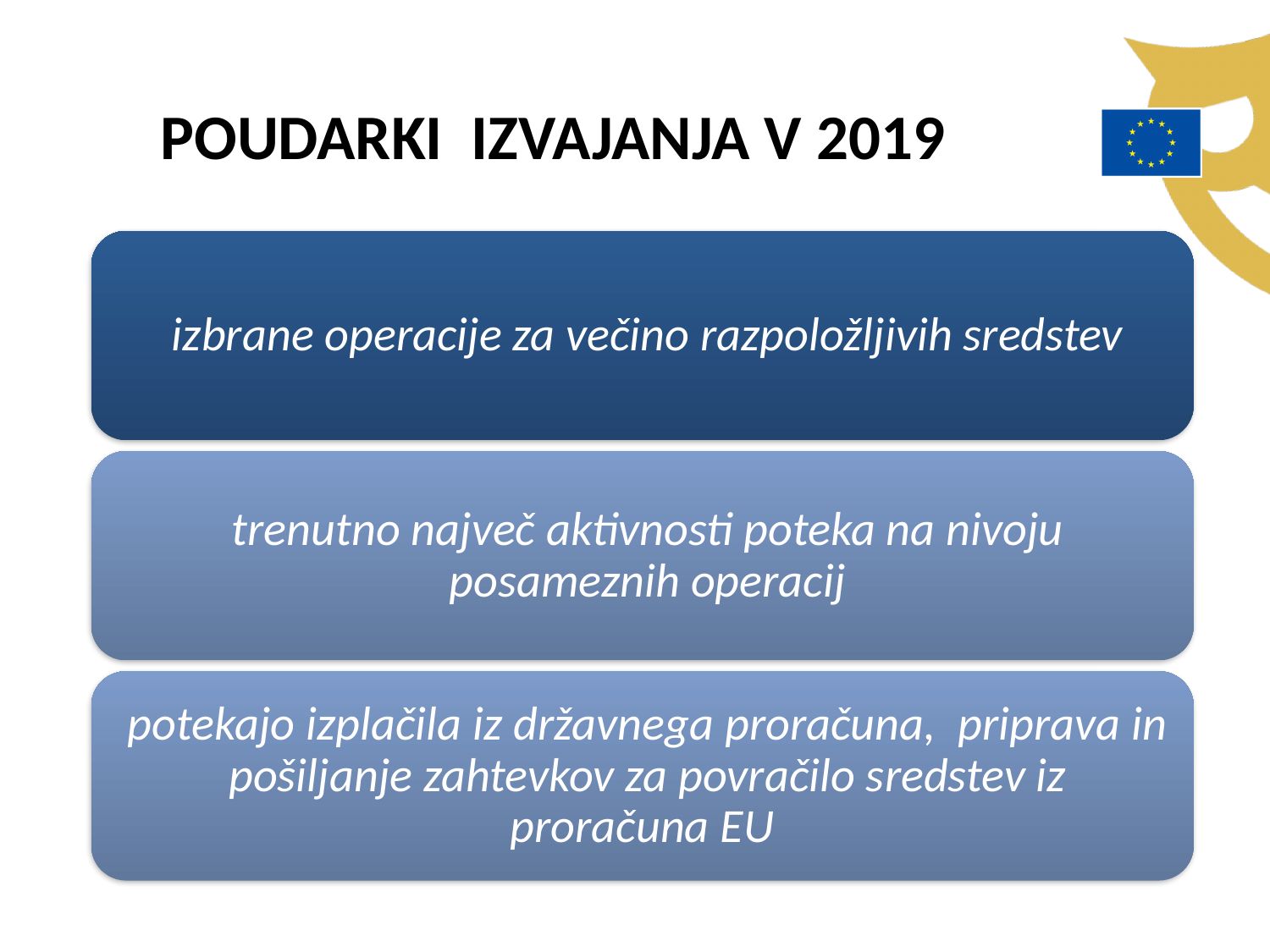

POUDARKI  IZVAJANJA V 2019
izbrane operacije za večino razpoložljivih sredstev
trenutno največ aktivnosti poteka na nivoju posameznih operacij
potekajo izplačila iz državnega proračuna,  priprava in pošiljanje zahtevkov za povračilo sredstev iz proračuna EU